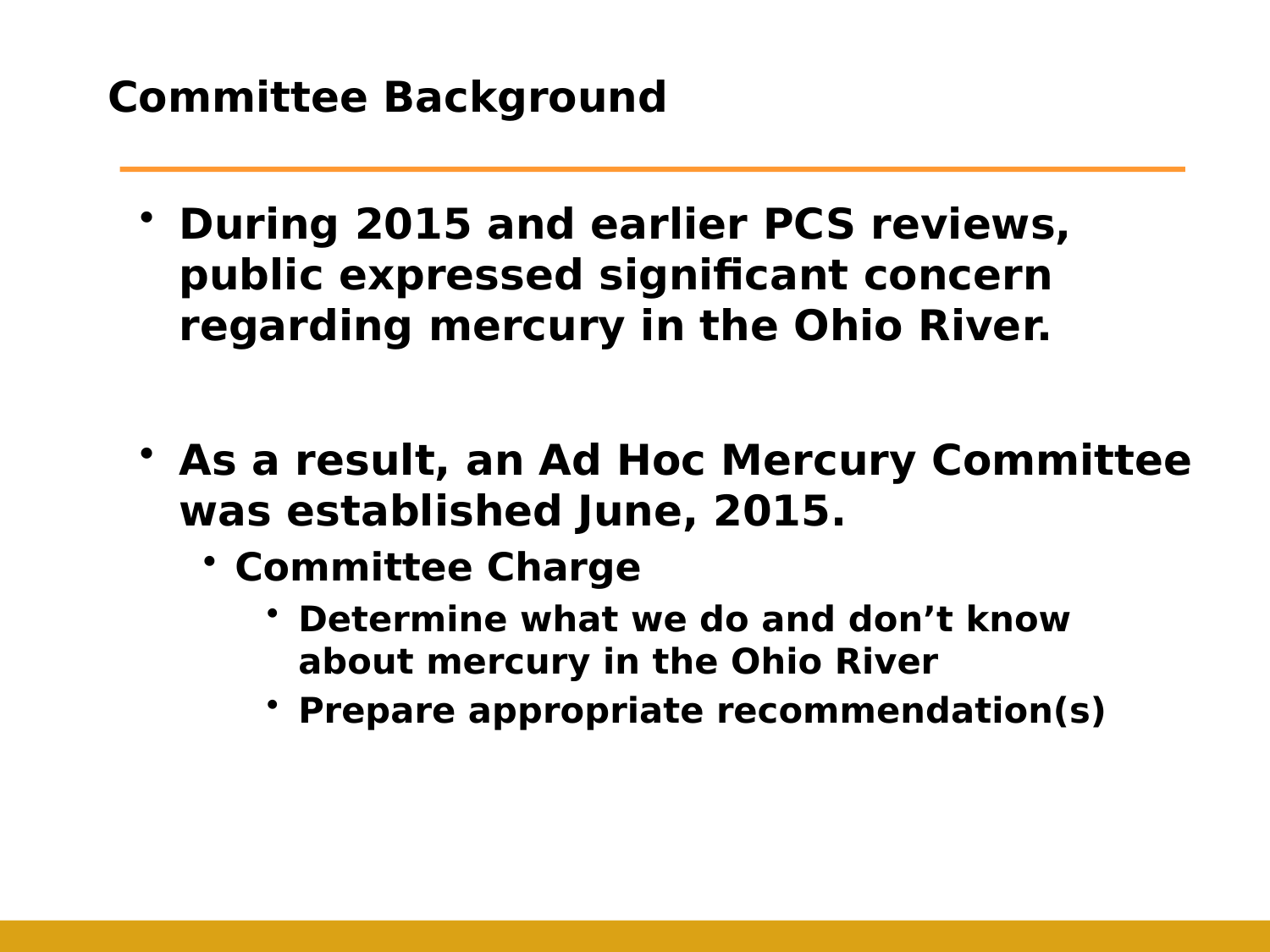

# Committee Background

During 2015 and earlier PCS reviews, public expressed significant concern regarding mercury in the Ohio River.

As a result, an Ad Hoc Mercury Committee was established June, 2015.
Committee Charge
Determine what we do and don’t know about mercury in the Ohio River
Prepare appropriate recommendation(s)